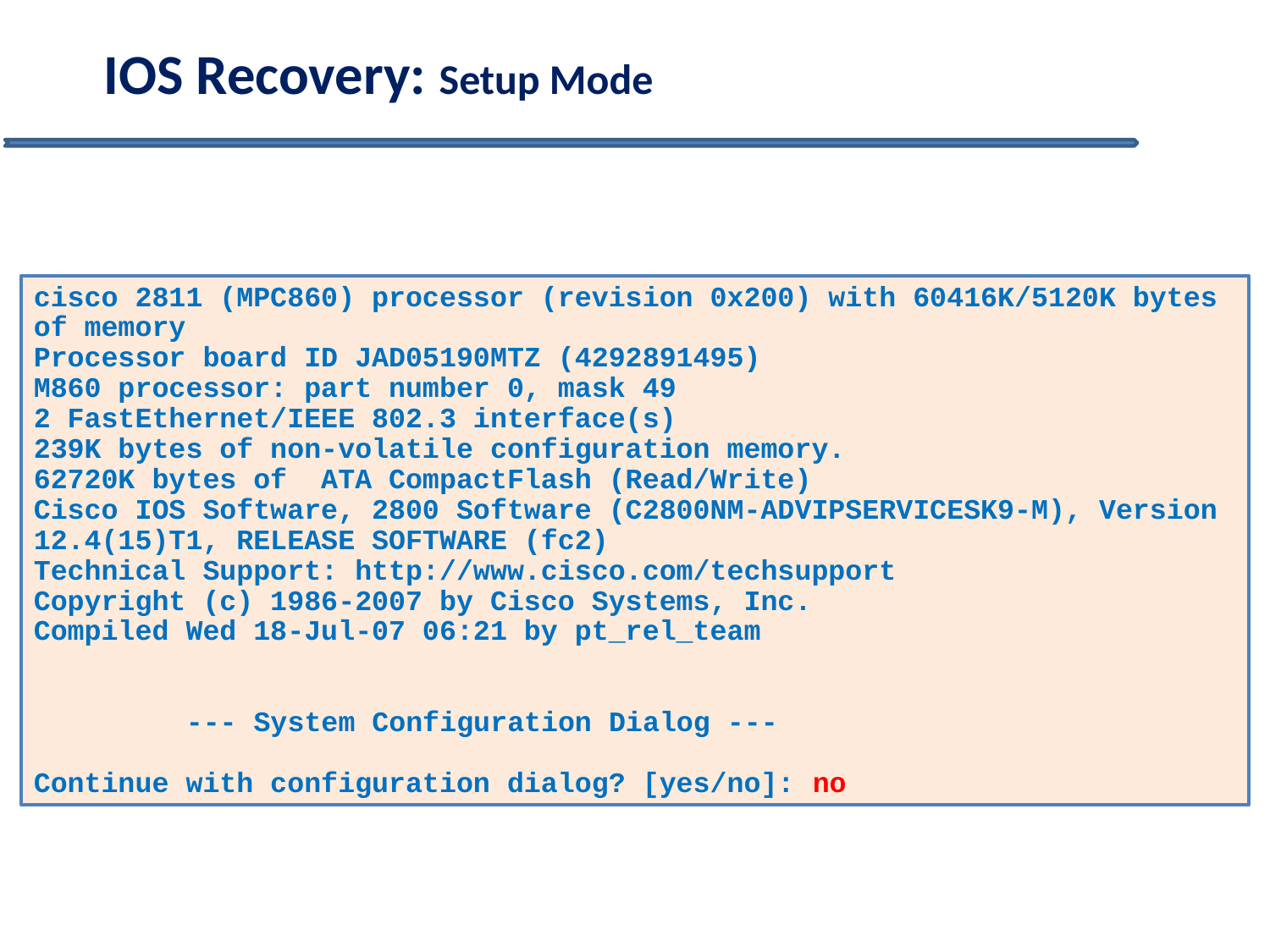

IOS Recovery: Setup Mode

cisco 2811 (MPC860) processor (revision 0x200) with 60416K/5120K bytes of memory
Processor board ID JAD05190MTZ (4292891495)
M860 processor: part number 0, mask 49
2 FastEthernet/IEEE 802.3 interface(s)
239K bytes of non-volatile configuration memory.
62720K bytes of  ATA CompactFlash (Read/Write)
Cisco IOS Software, 2800 Software (C2800NM-ADVIPSERVICESK9-M), Version 12.4(15)T1, RELEASE SOFTWARE (fc2)
Technical Support: http://www.cisco.com/techsupport
Copyright (c) 1986-2007 by Cisco Systems, Inc.
Compiled Wed 18-Jul-07 06:21 by pt_rel_team

         --- System Configuration Dialog ---

Continue with configuration dialog? [yes/no]: no